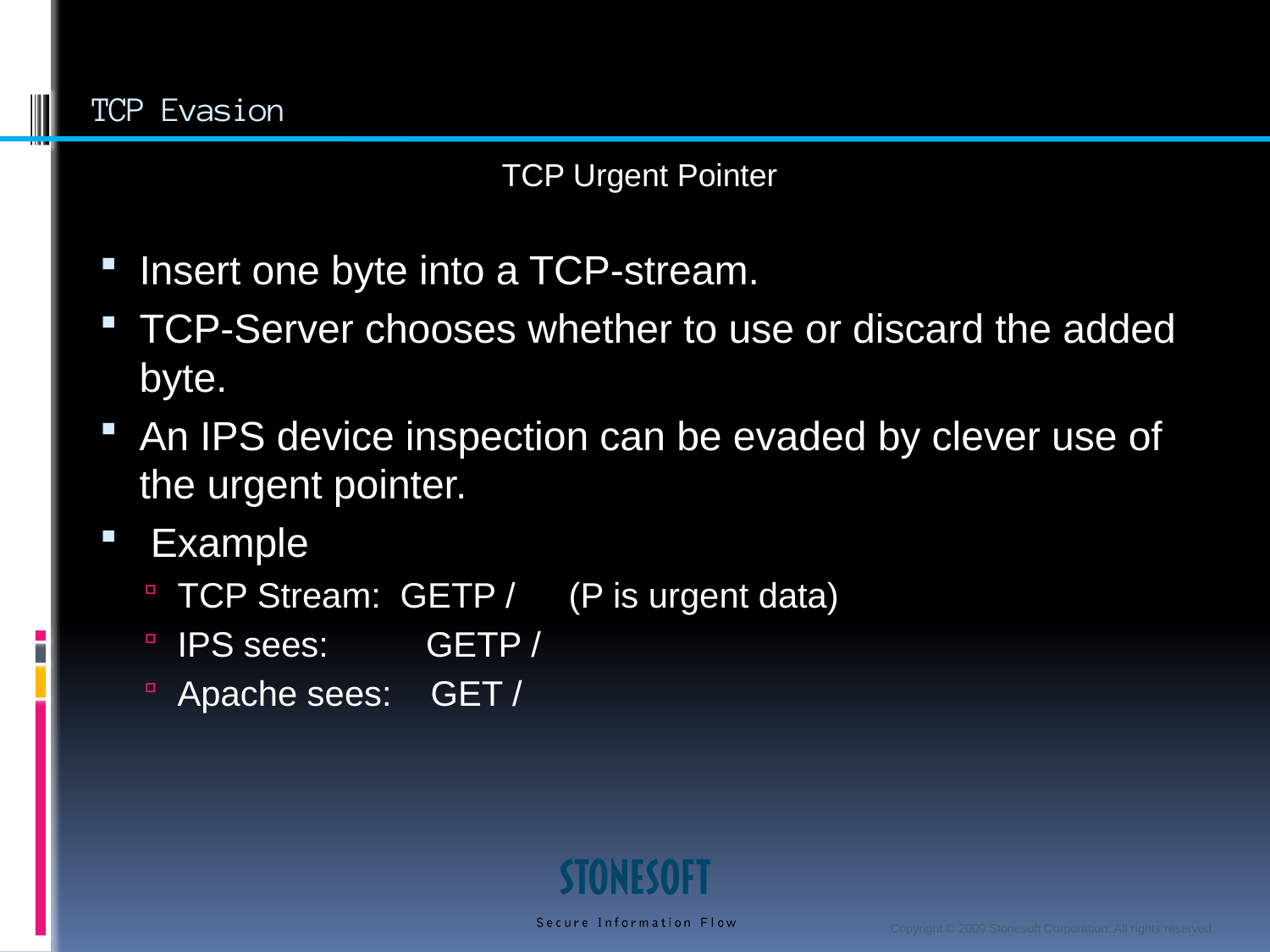

# TCP Evasion
TCP Urgent Pointer
Insert one byte into a TCP-stream.
TCP-Server chooses whether to use or discard the added byte.
An IPS device inspection can be evaded by clever use of the urgent pointer.
 Example
TCP Stream:  GETP / 	(P is urgent data)
IPS sees:          GETP /
Apache sees:    GET /